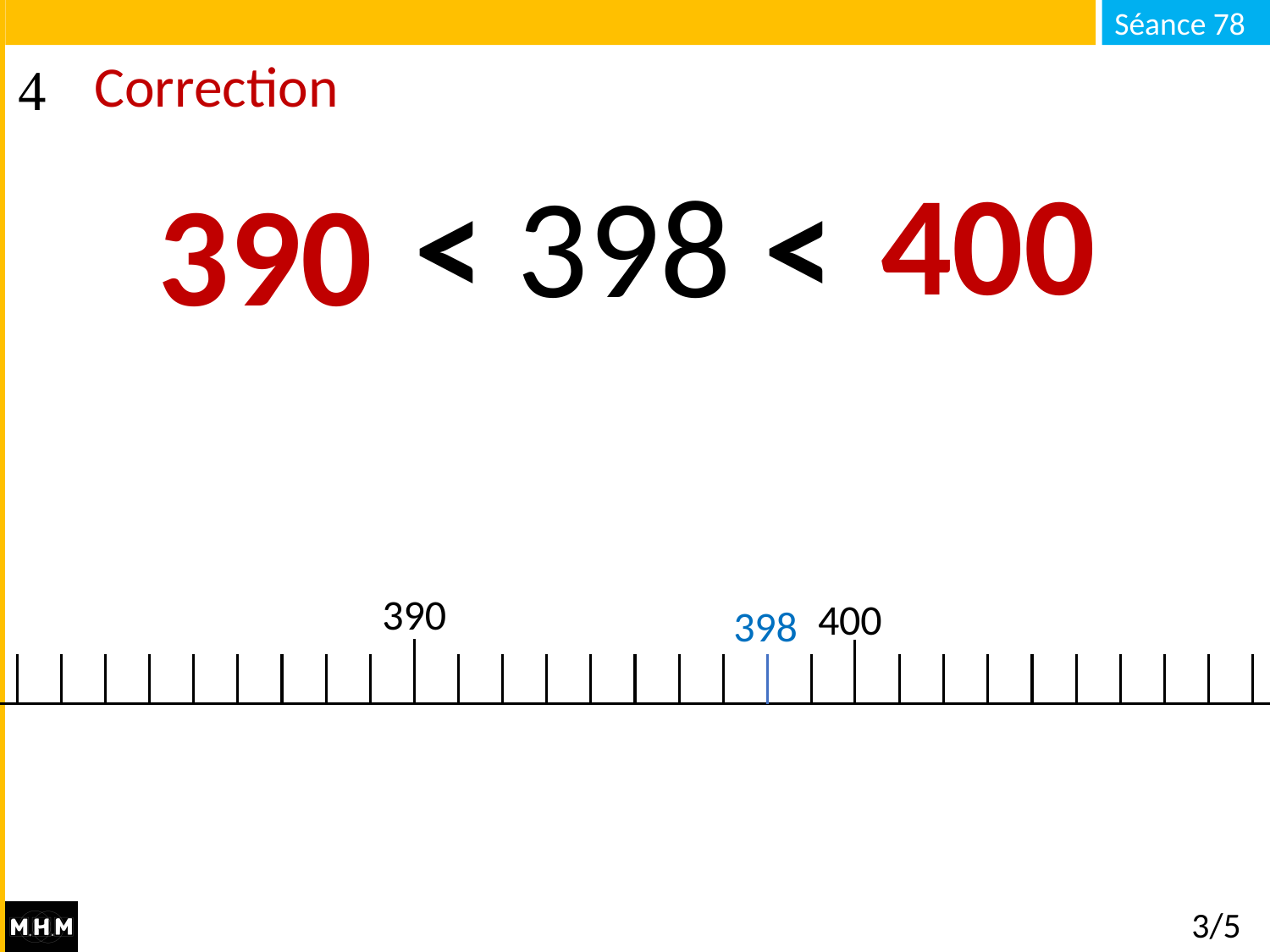

# Correction
400
… < 398 < …
390
390
400
398
3/5